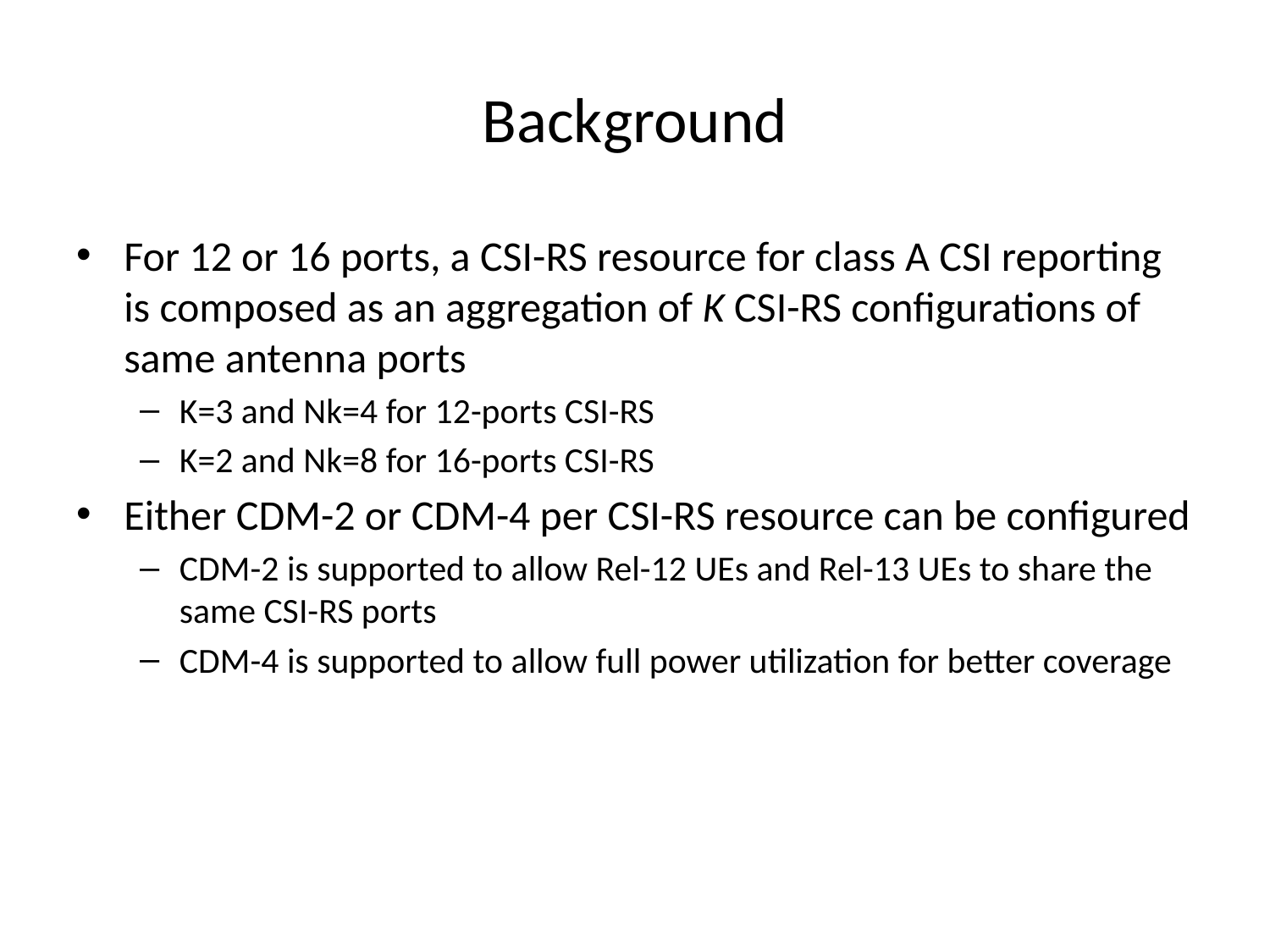

# Background
For 12 or 16 ports, a CSI-RS resource for class A CSI reporting is composed as an aggregation of K CSI-RS configurations of same antenna ports
K=3 and Nk=4 for 12-ports CSI-RS
K=2 and Nk=8 for 16-ports CSI-RS
Either CDM-2 or CDM-4 per CSI-RS resource can be configured
CDM-2 is supported to allow Rel-12 UEs and Rel-13 UEs to share the same CSI-RS ports
CDM-4 is supported to allow full power utilization for better coverage